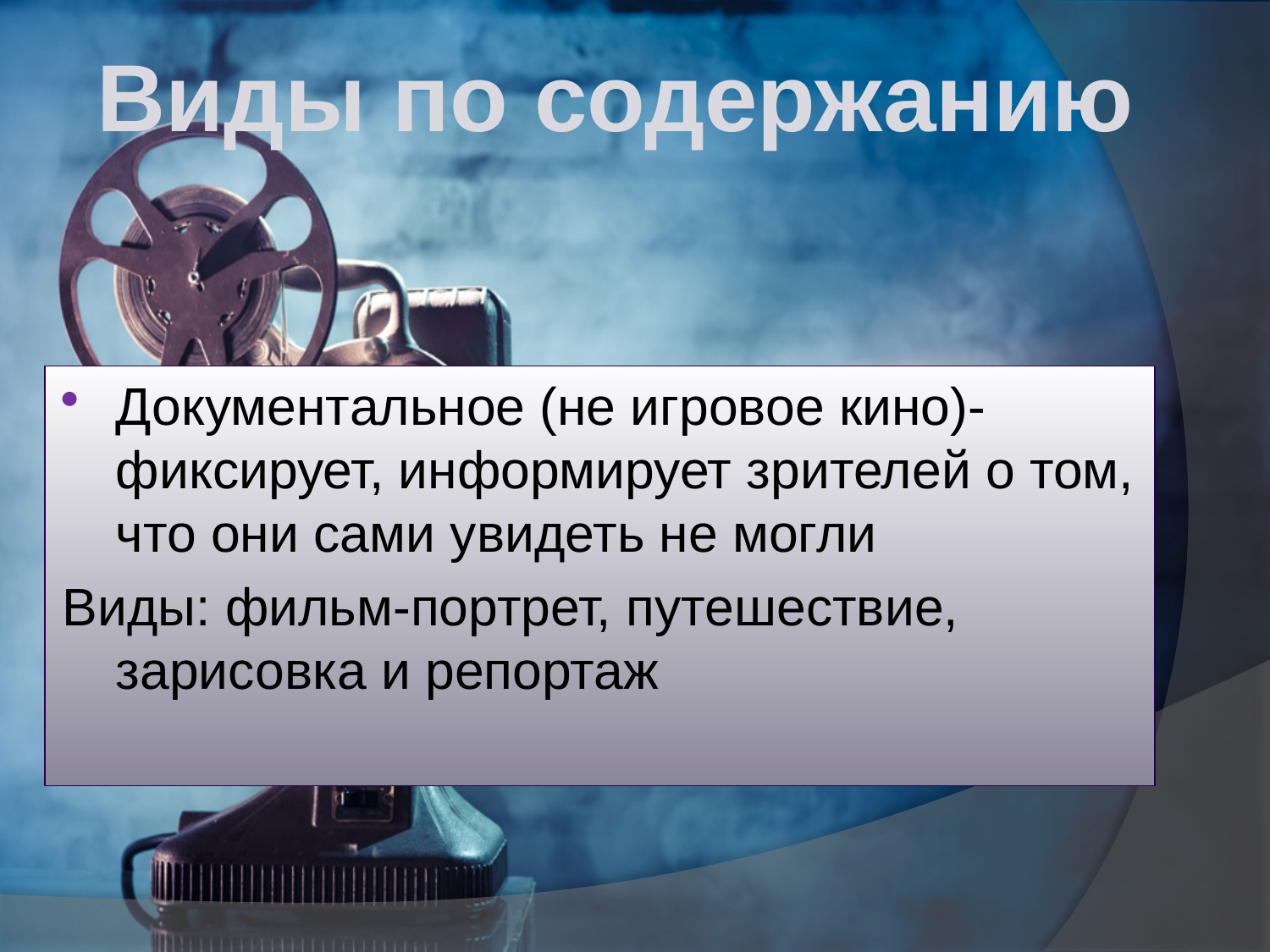

Виды по содержанию
Документальное (не игровое кино)-фиксирует, информирует зрителей о том, что они сами увидеть не могли
Виды: фильм-портрет, путешествие, зарисовка и репортаж